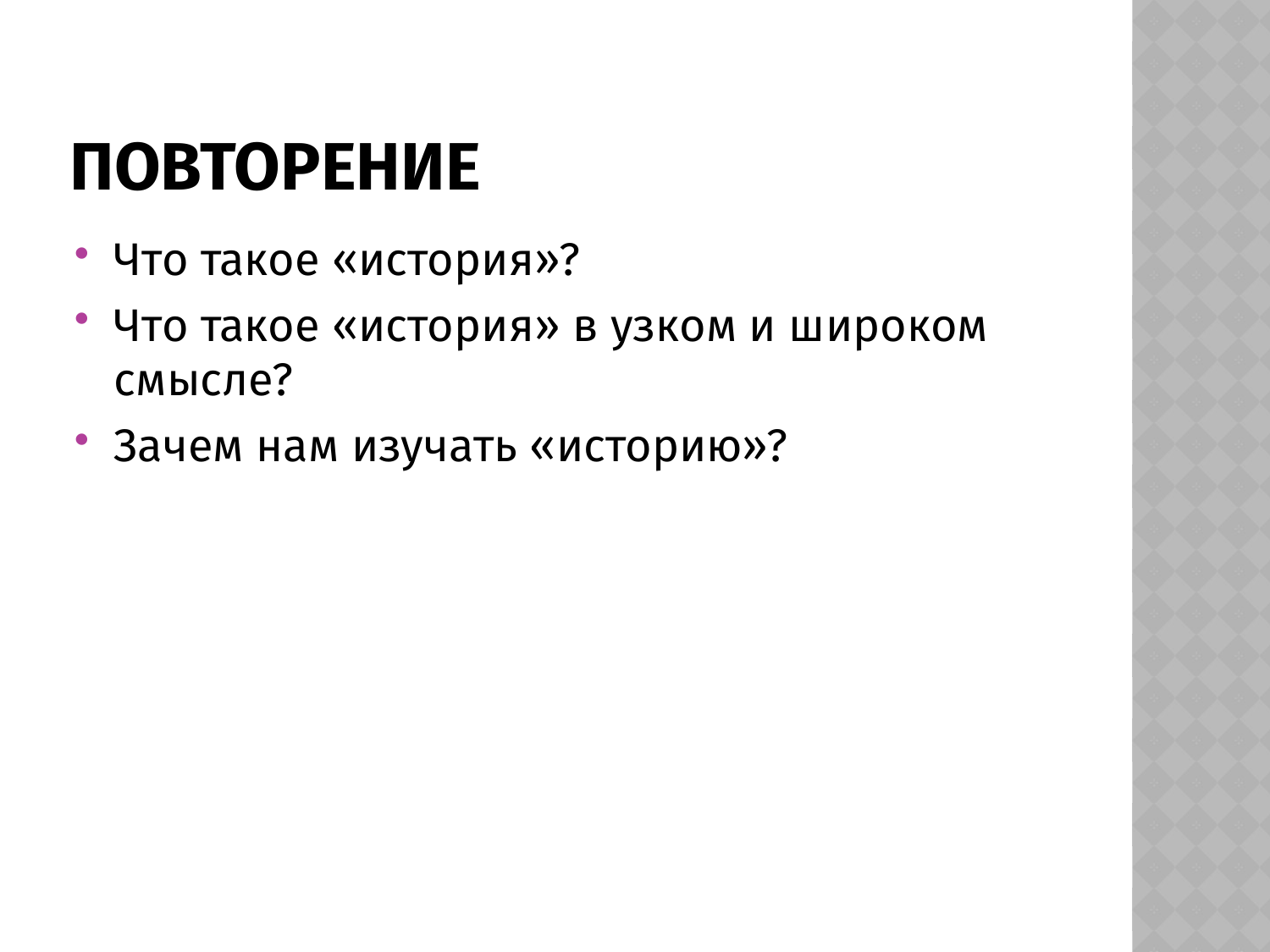

# повторение
Что такое «история»?
Что такое «история» в узком и широком смысле?
Зачем нам изучать «историю»?